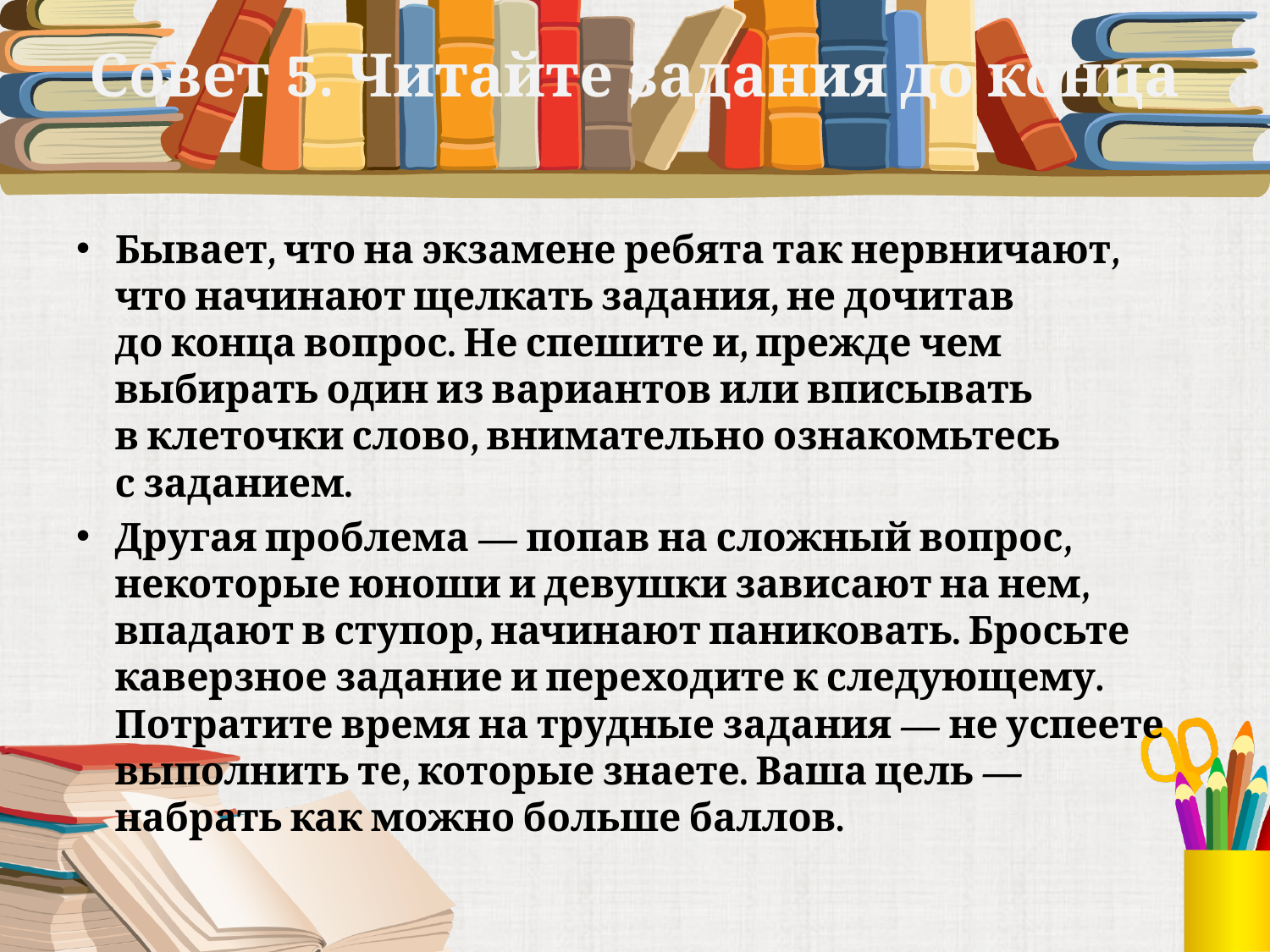

# Совет 5. Читайте задания до конца
Бывает, что на экзамене ребята так нервничают, что начинают щелкать задания, не дочитав до конца вопрос. Не спешите и, прежде чем выбирать один из вариантов или вписывать в клеточки слово, внимательно ознакомьтесь с заданием.
Другая проблема — попав на сложный вопрос, некоторые юноши и девушки зависают на нем, впадают в ступор, начинают паниковать. Бросьте каверзное задание и переходите к следующему. Потратите время на трудные задания — не успеете выполнить те, которые знаете. Ваша цель — набрать как можно больше баллов.